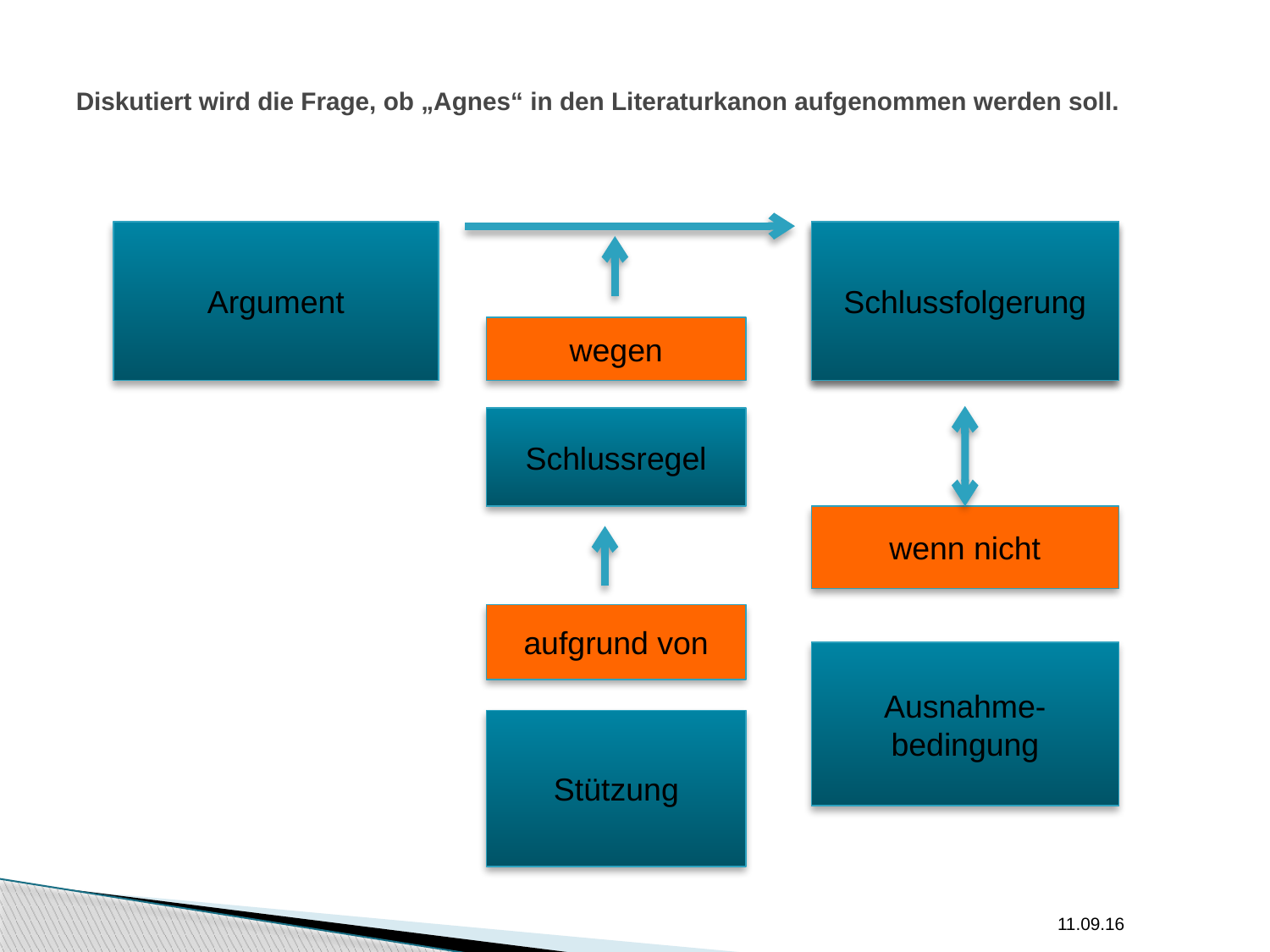

# Diskutiert wird die Frage, ob „Agnes“ in den Literaturkanon aufgenommen werden soll.
Argument
Schlussfolgerung
Schlussfolgerung

wegen
Schlussregel
wenn nicht

aufgrund von
Ausnahme-bedingung

Stützung

11.09.16